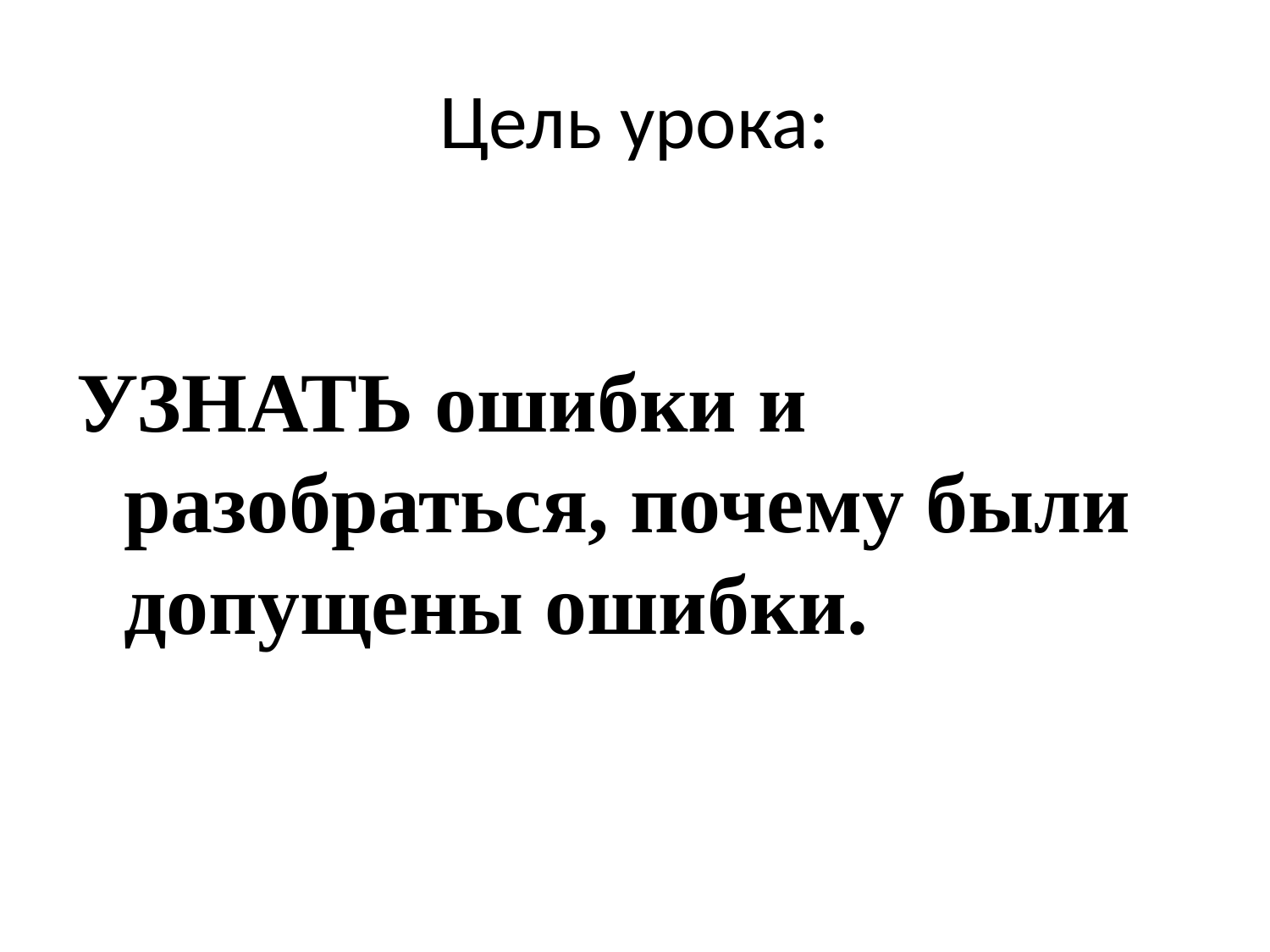

# Цель урока:

УЗНАТЬ ошибки и разобраться, почему были допущены ошибки.